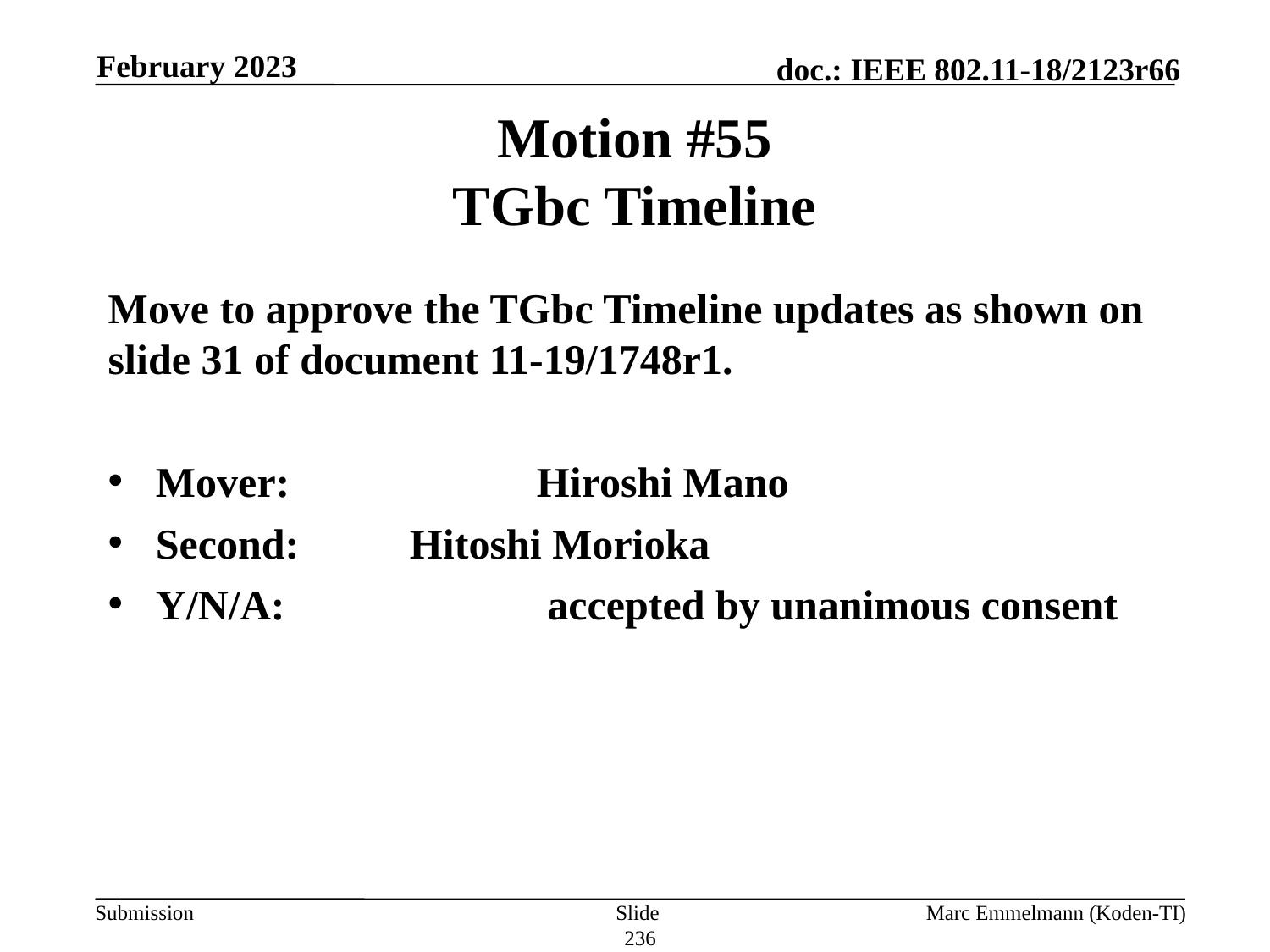

February 2023
# Motion #55 TGbc Timeline
Move to approve the TGbc Timeline updates as shown on slide 31 of document 11-19/1748r1.

Mover:		Hiroshi Mano
Second:	Hitoshi Morioka
Y/N/A:		 accepted by unanimous consent
Slide 236
Marc Emmelmann (Koden-TI)